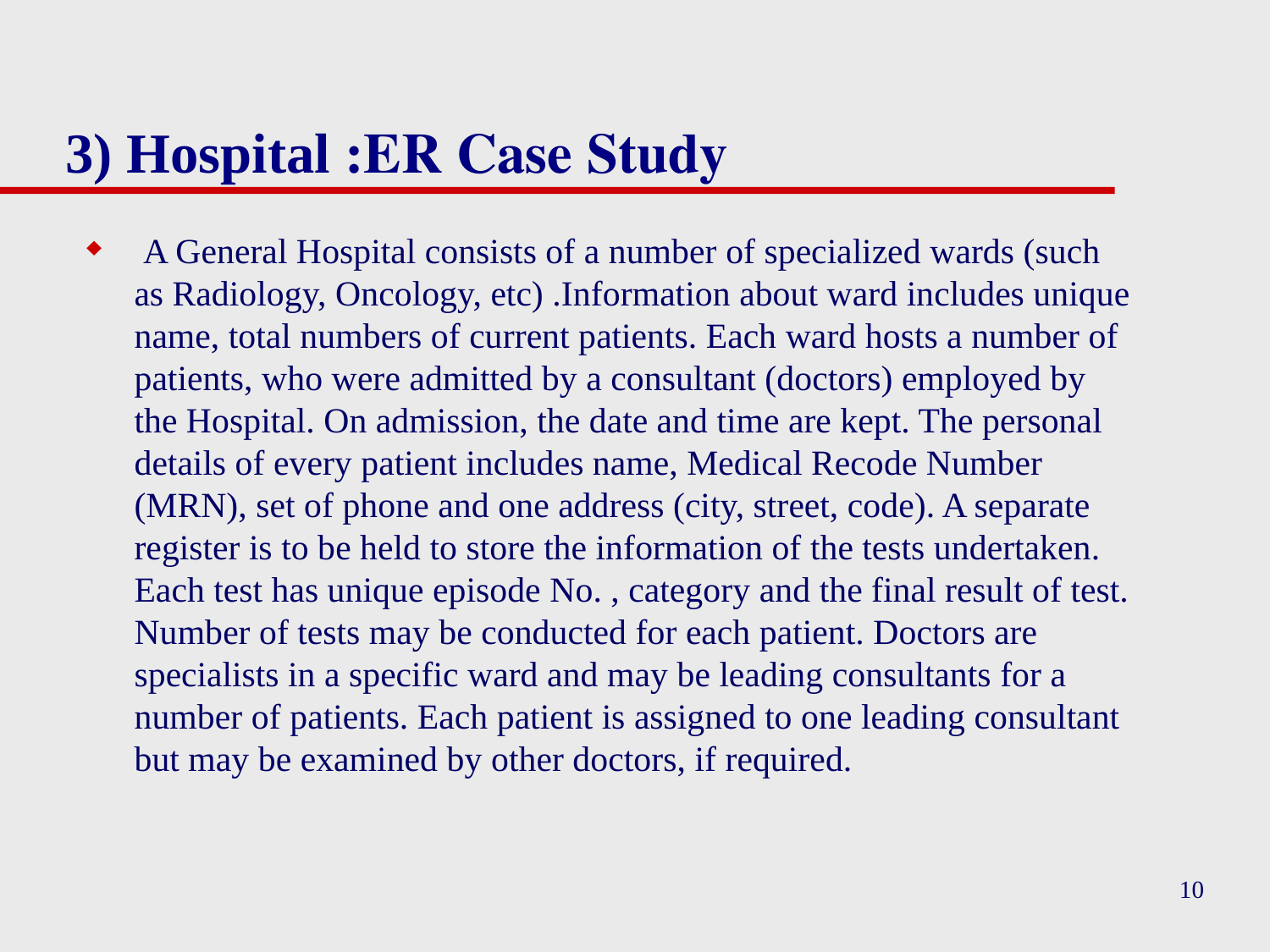

# 3) Hospital :ER Case Study
 A General Hospital consists of a number of specialized wards (such as Radiology, Oncology, etc) .Information about ward includes unique name, total numbers of current patients. Each ward hosts a number of patients, who were admitted by a consultant (doctors) employed by the Hospital. On admission, the date and time are kept. The personal details of every patient includes name, Medical Recode Number (MRN), set of phone and one address (city, street, code). A separate register is to be held to store the information of the tests undertaken. Each test has unique episode No. , category and the final result of test. Number of tests may be conducted for each patient. Doctors are specialists in a specific ward and may be leading consultants for a number of patients. Each patient is assigned to one leading consultant but may be examined by other doctors, if required.

10